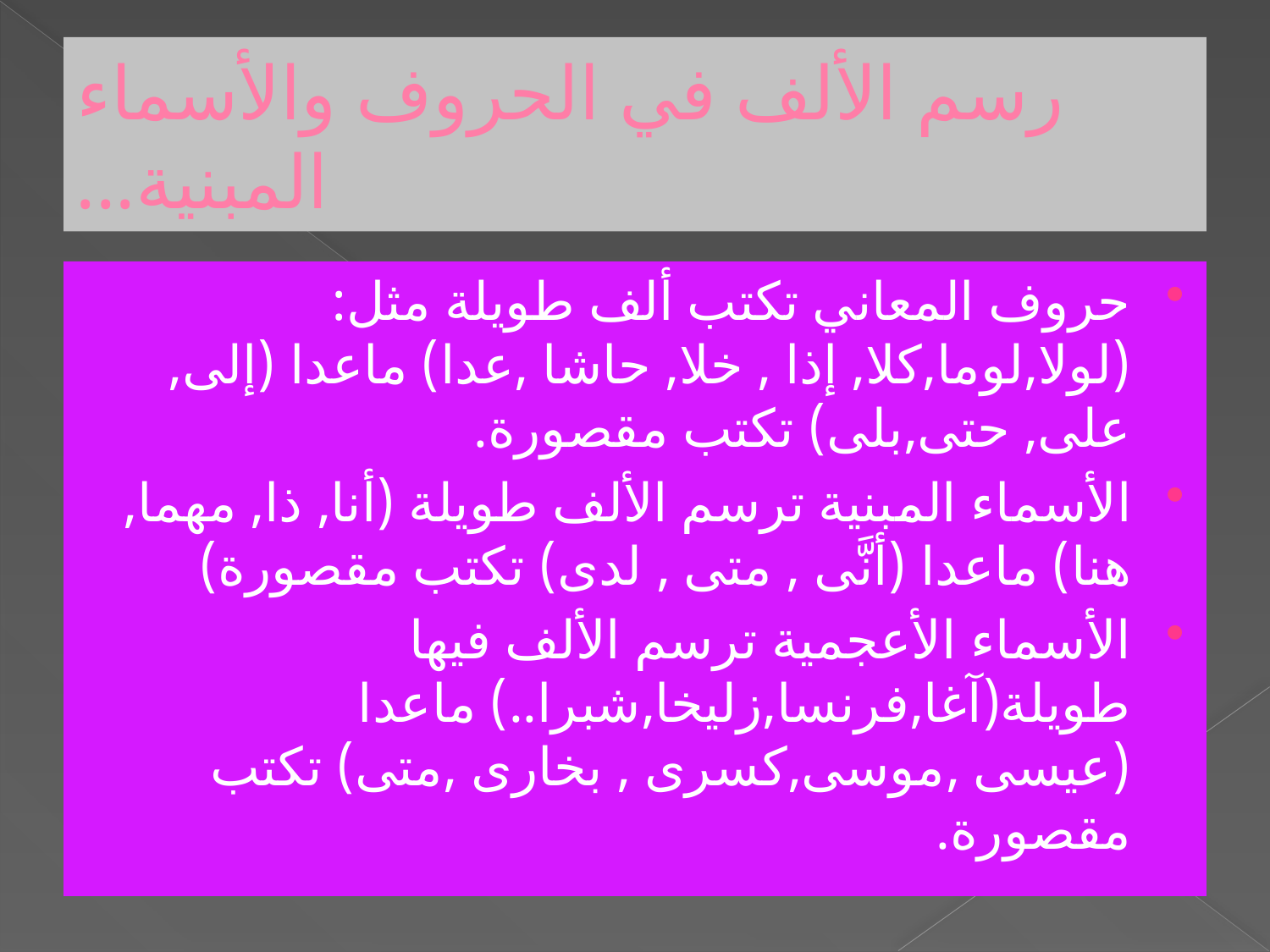

# رسم الألف في الحروف والأسماء المبنية...
حروف المعاني تكتب ألف طويلة مثل: (لولا,لوما,كلا, إذا , خلا, حاشا ,عدا) ماعدا (إلى, على, حتى,بلى) تكتب مقصورة.
الأسماء المبنية ترسم الألف طويلة (أنا, ذا, مهما, هنا) ماعدا (أنَّى , متى , لدى) تكتب مقصورة)
الأسماء الأعجمية ترسم الألف فيها طويلة(آغا,فرنسا,زليخا,شبرا..) ماعدا (عيسى ,موسى,كسرى , بخارى ,متى) تكتب مقصورة.